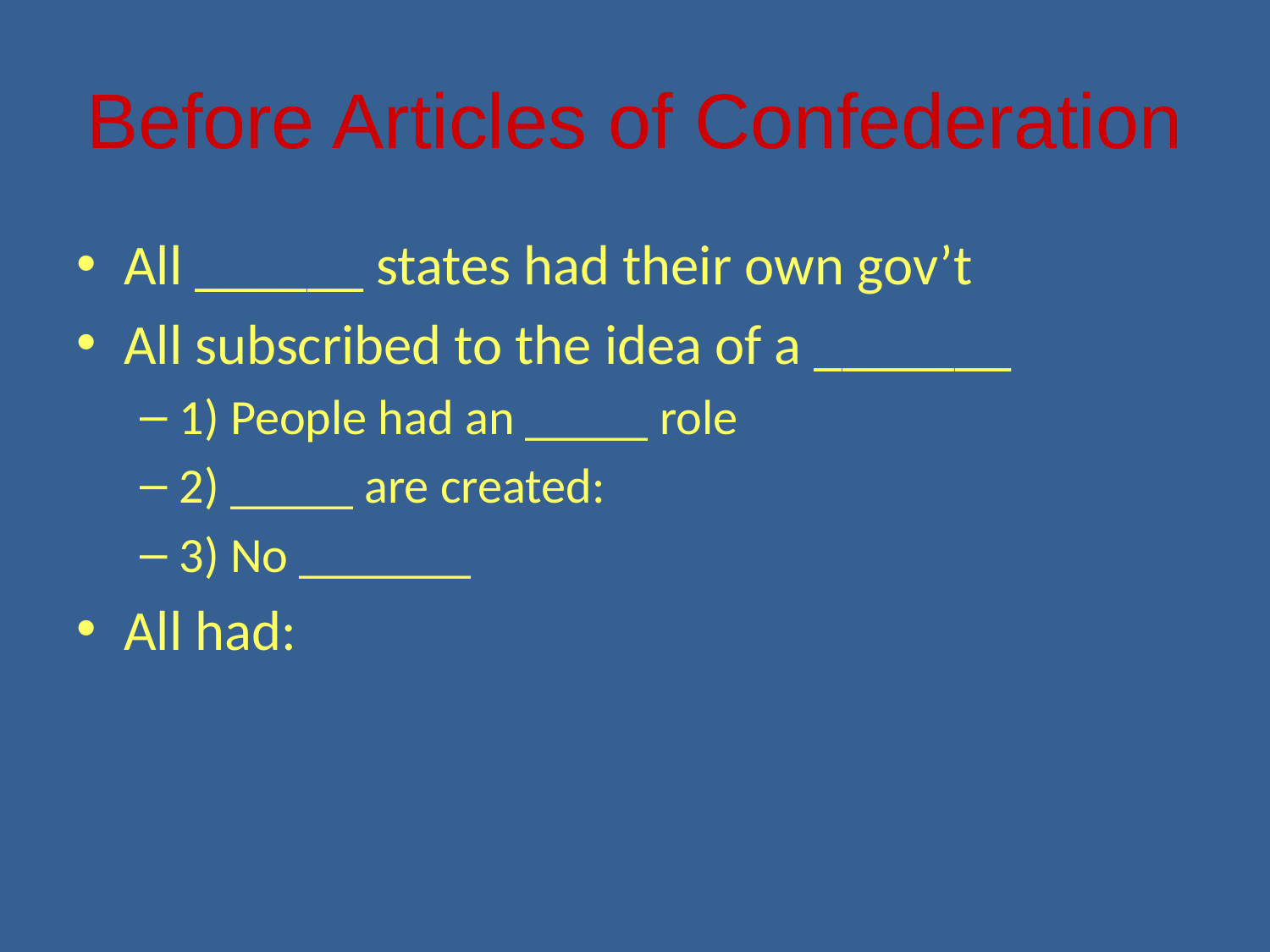

# Before Articles of Confederation
All ______ states had their own gov’t
All subscribed to the idea of a _______
1) People had an _____ role
2) _____ are created:
3) No _______
All had: